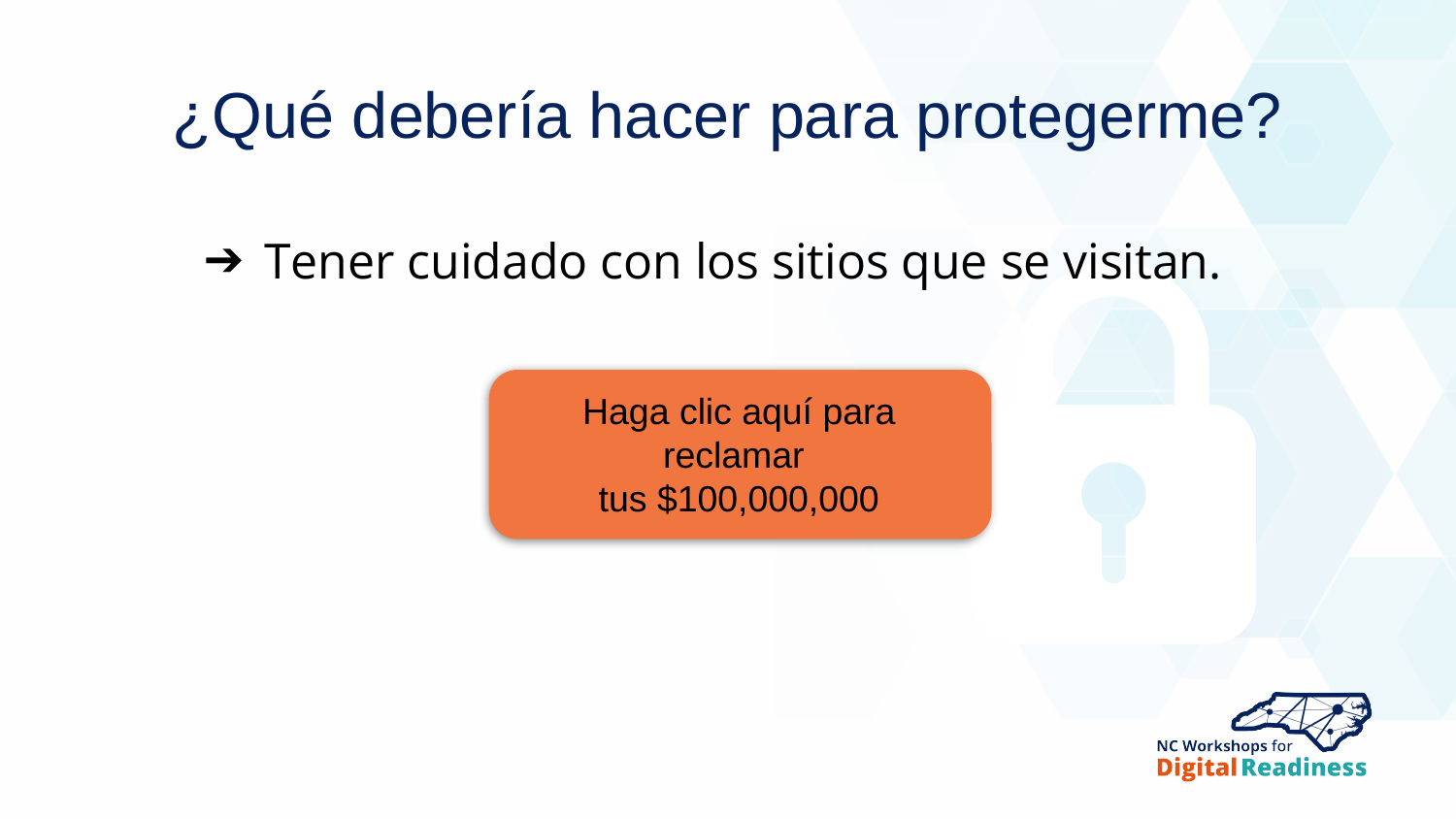

¿Qué debería hacer para protegerme?
Tener cuidado con los sitios que se visitan.

Haga clic aquí para reclamar
tus $100,000,000